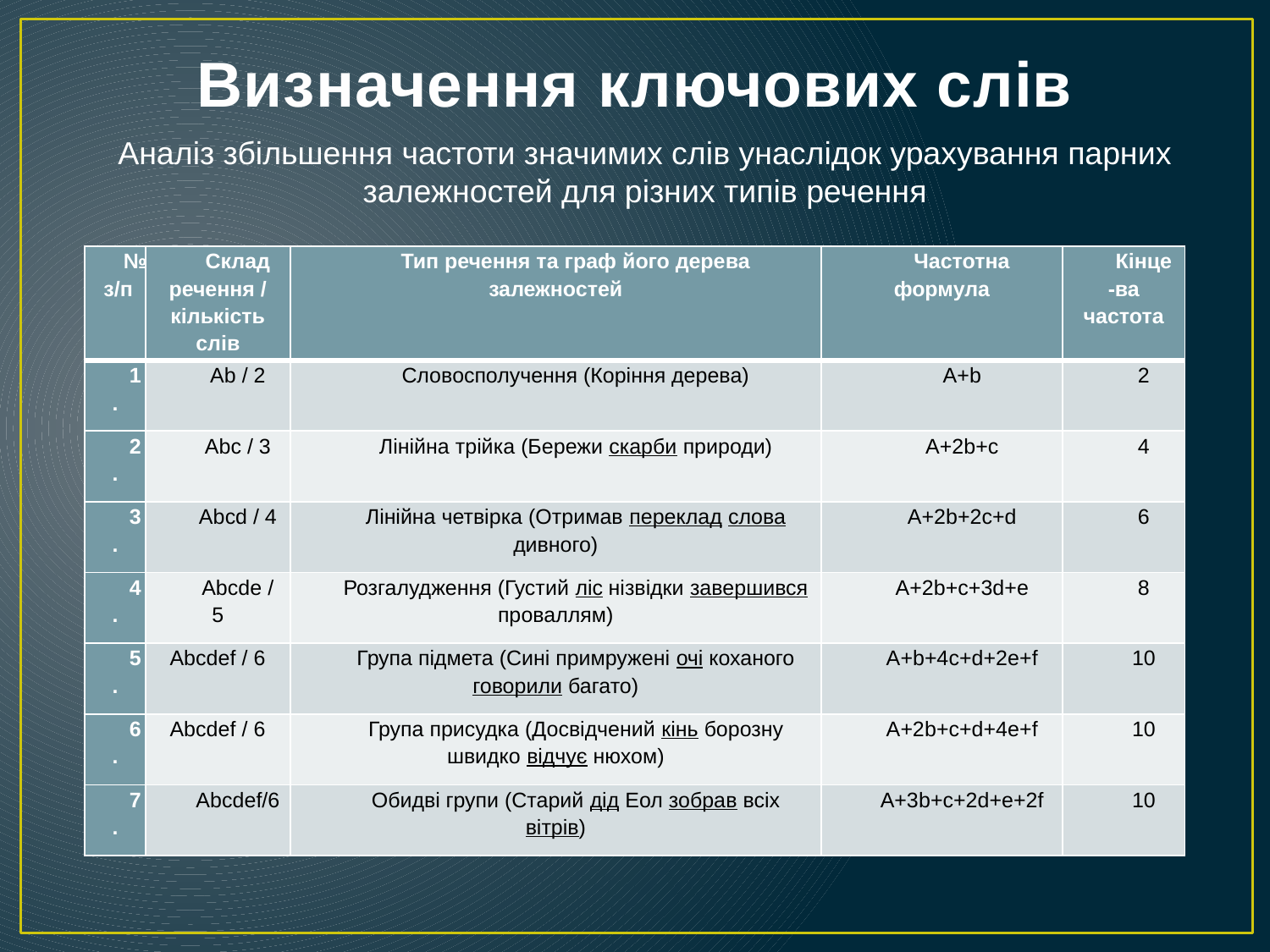

# Визначення ключових слів
Аналіз збільшення частоти значимих слів унаслідок урахування парних залежностей для різних типів речення
| № з/п | Склад речення / кількість слів | Тип речення та граф його дерева залежностей | Частотна формула | Кінце-ва частота |
| --- | --- | --- | --- | --- |
| 1. | Ab / 2 | Словосполучення (Коріння дерева) | A+b | 2 |
| 2. | Abc / 3 | Лінійна трійка (Бережи скарби природи) | A+2b+c | 4 |
| 3. | Abcd / 4 | Лінійна четвірка (Отримав переклад слова дивного) | A+2b+2c+d | 6 |
| 4. | Abcde / 5 | Розгалудження (Густий ліс нізвідки завершився проваллям) | A+2b+c+3d+e | 8 |
| 5. | Abcdef / 6 | Група підмета (Сині примружені очі коханого говорили багато) | A+b+4c+d+2e+f | 10 |
| 6. | Abcdef / 6 | Група присудка (Досвідчений кінь борозну швидко відчує нюхом) | A+2b+c+d+4e+f | 10 |
| 7. | Abcdef/6 | Обидві групи (Старий дід Еол зобрав всіх вітрів) | A+3b+c+2d+e+2f | 10 |